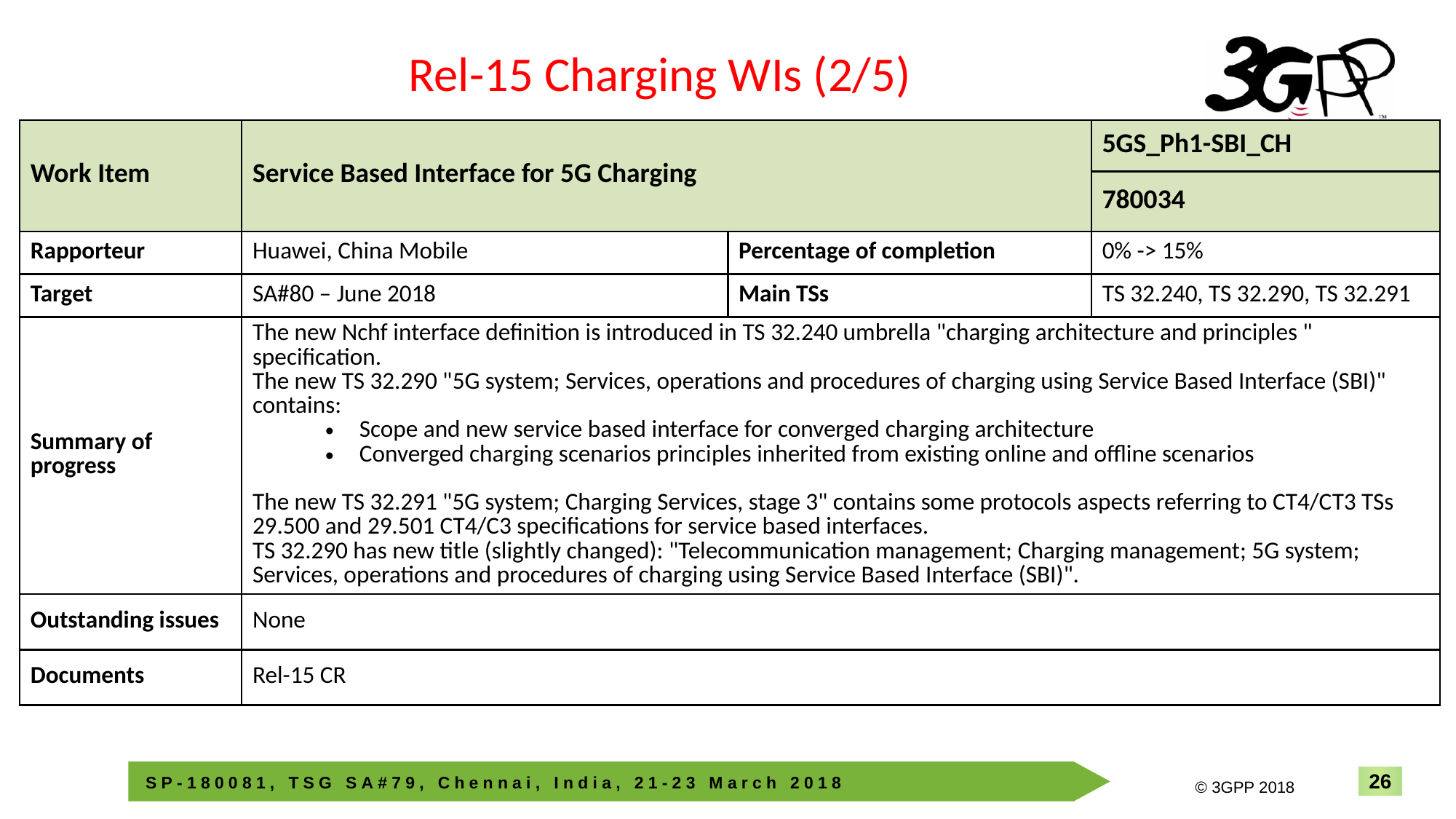

Rel-15 Charging WIs (2/5)
| Work Item | Service Based Interface for 5G Charging |  | 5GS\_Ph1-SBI\_CH |
| --- | --- | --- | --- |
|  |  |  | 780034 |
| Rapporteur | Huawei, China Mobile | Percentage of completion | 0% -> 15% |
| Target | SA#80 – June 2018 | Main TSs | TS 32.240, TS 32.290, TS 32.291 |
| Summary of progress | The new Nchf interface definition is introduced in TS 32.240 umbrella "charging architecture and principles " specification. The new TS 32.290 "5G system; Services, operations and procedures of charging using Service Based Interface (SBI)" contains: Scope and new service based interface for converged charging architecture Converged charging scenarios principles inherited from existing online and offline scenarios The new TS 32.291 "5G system; Charging Services, stage 3" contains some protocols aspects referring to CT4/CT3 TSs 29.500 and 29.501 CT4/C3 specifications for service based interfaces. TS 32.290 has new title (slightly changed): "Telecommunication management; Charging management; 5G system; Services, operations and procedures of charging using Service Based Interface (SBI)". |  |  |
| Outstanding issues | None |  |  |
| Documents | Rel-15 CR |  |  |